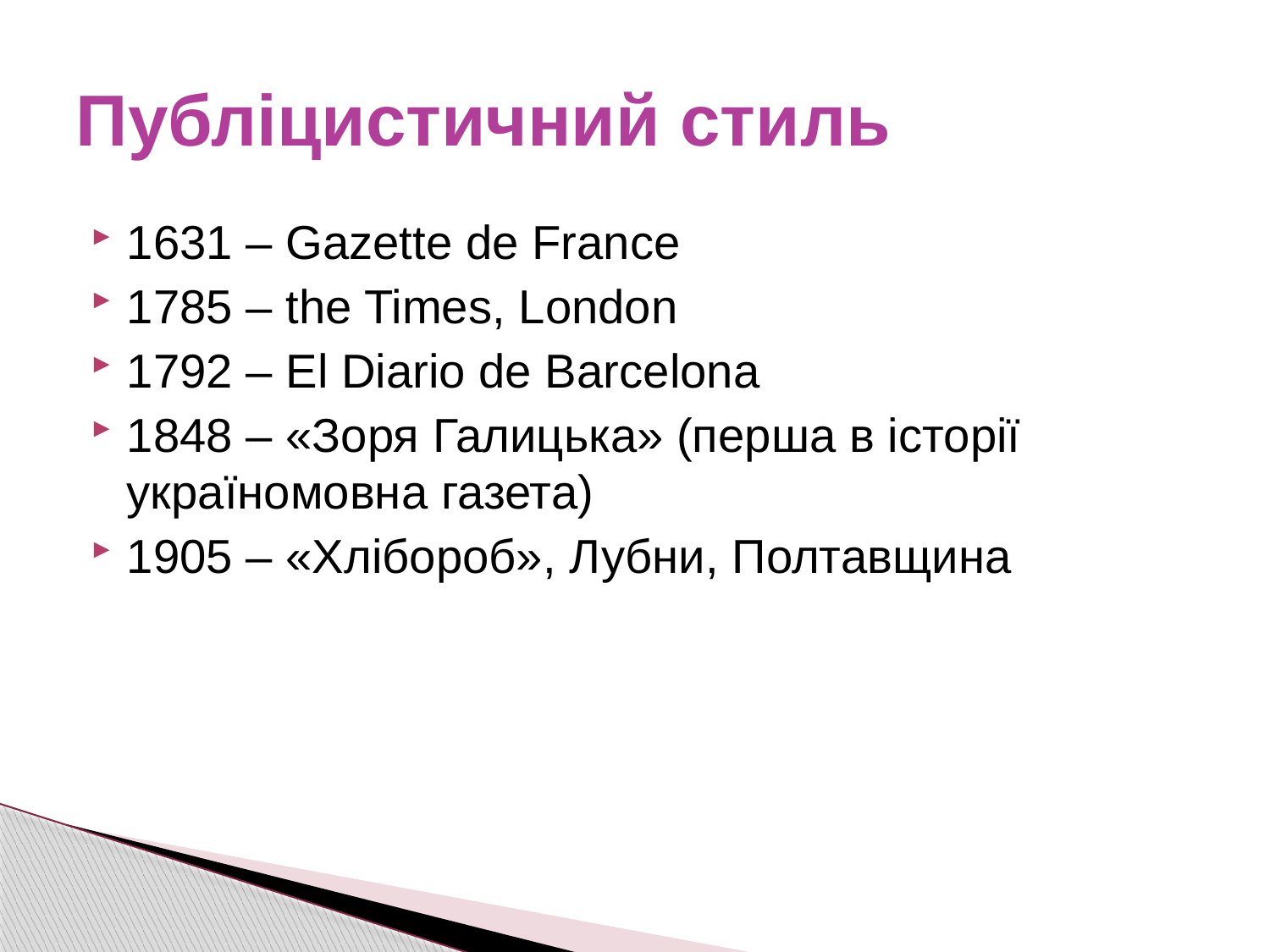

# Публіцистичний стиль
1631 – Gazette de France
1785 – the Times, London
1792 – El Diario de Barcelona
1848 – «Зоря Галицька» (перша в історії україномовна газета)
1905 – «Хлібороб», Лубни, Полтавщина